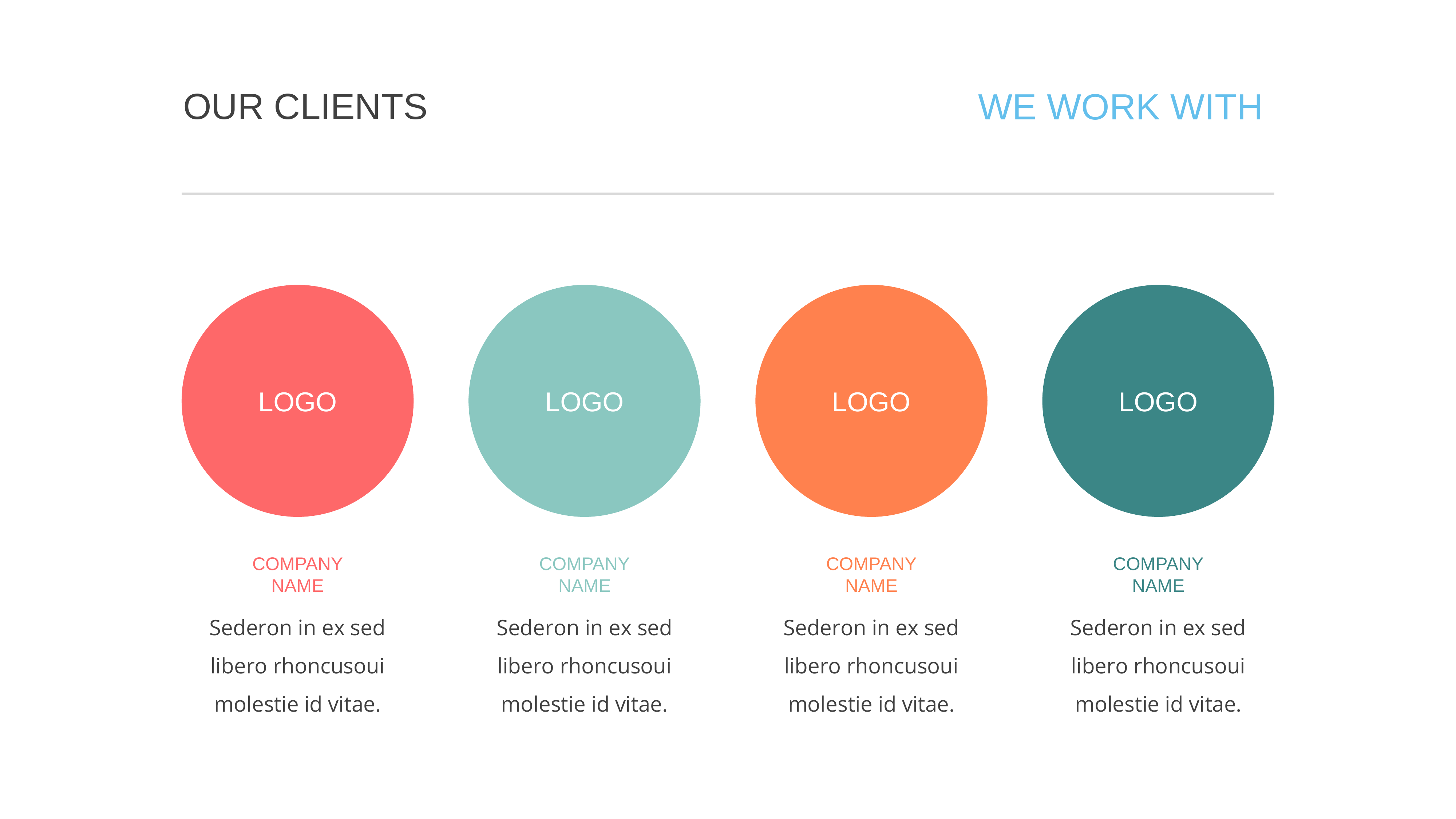

OUR CLIENTS
WE WORK WITH

LOGO
LOGO
LOGO
LOGO
COMPANY
NAME
COMPANY
NAME
COMPANY
NAME
COMPANY
NAME
Sederon in ex sed libero rhoncusoui molestie id vitae.
Sederon in ex sed libero rhoncusoui molestie id vitae.
Sederon in ex sed libero rhoncusoui molestie id vitae.
Sederon in ex sed libero rhoncusoui molestie id vitae.